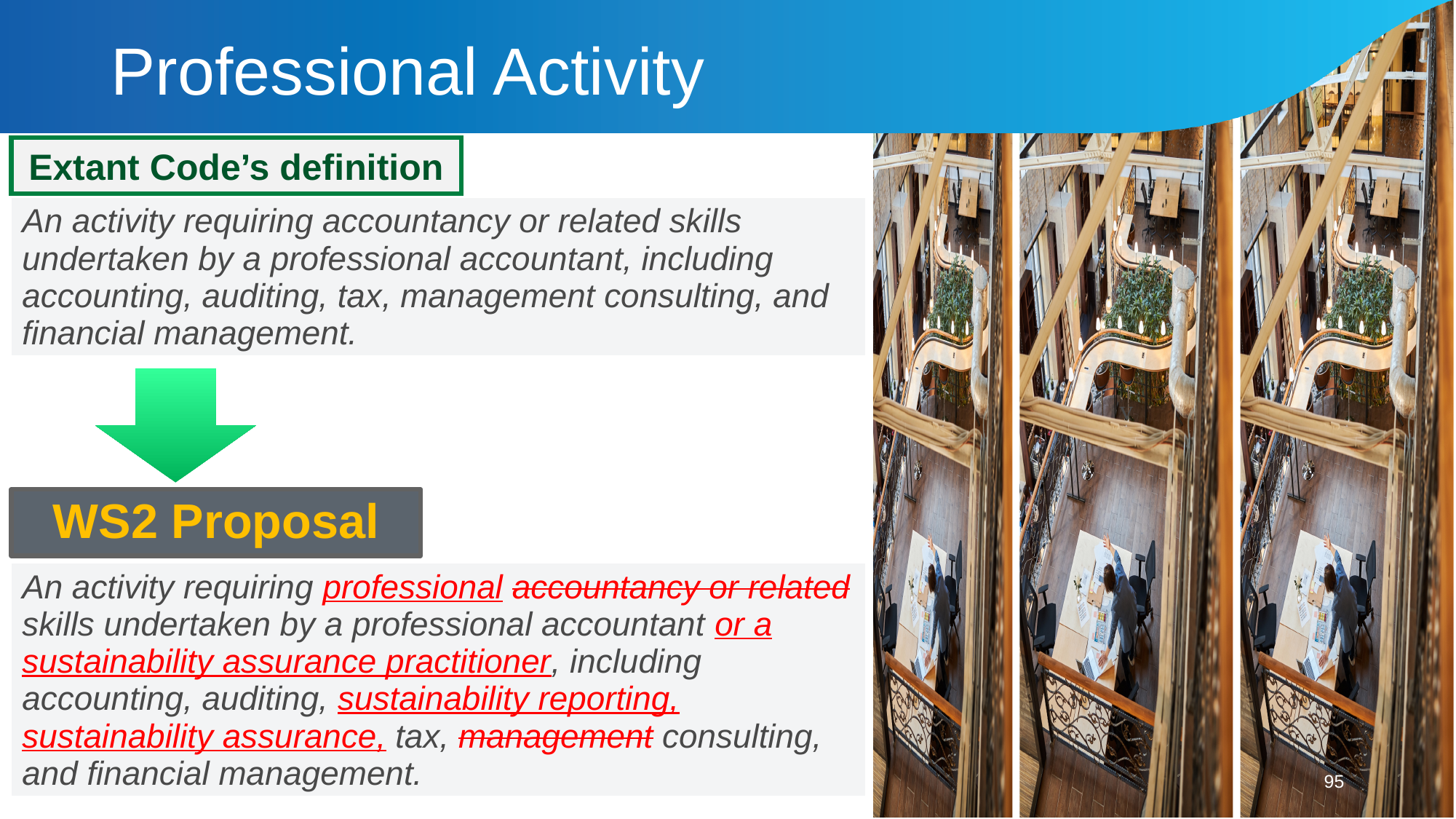

# Professional Activity
Extant Code’s definition
| An activity requiring accountancy or related skills undertaken by a professional accountant, including accounting, auditing, tax, management consulting, and financial management. |
| --- |

WS2 Proposal
| An activity requiring professional accountancy or related skills undertaken by a professional accountant or a sustainability assurance practitioner, including accounting, auditing, sustainability reporting, sustainability assurance, tax, management consulting, and financial management. |
| --- |
95